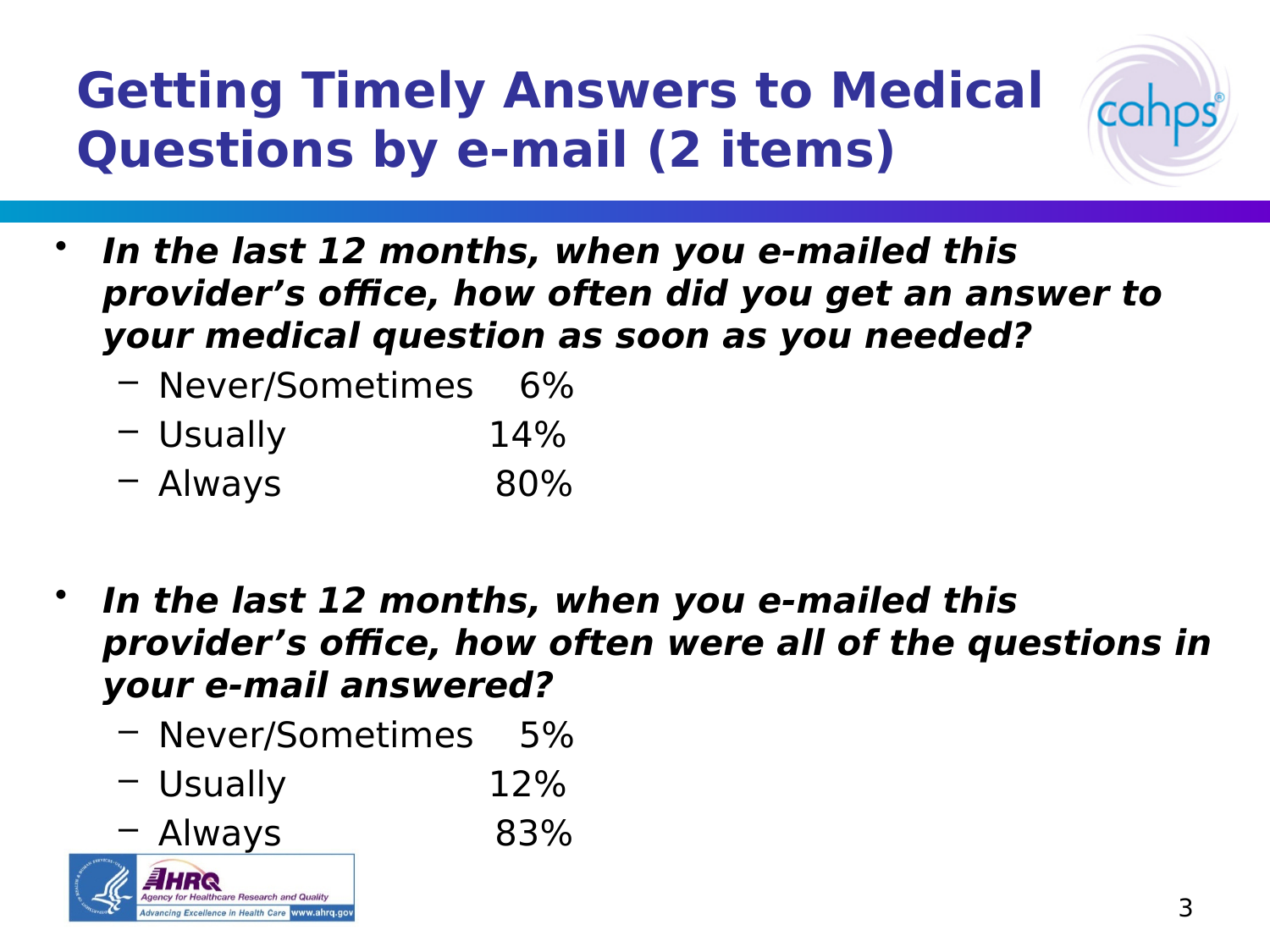

# Getting Timely Answers to Medical Questions by e-mail (2 items)
In the last 12 months, when you e-mailed this provider’s office, how often did you get an answer to your medical question as soon as you needed?
Never/Sometimes    6%
Usually                  14%
Always                   80%

In the last 12 months, when you e-mailed this provider’s office, how often were all of the questions in your e-mail answered?
Never/Sometimes    5%
Usually                  12%
Always                   83%

3